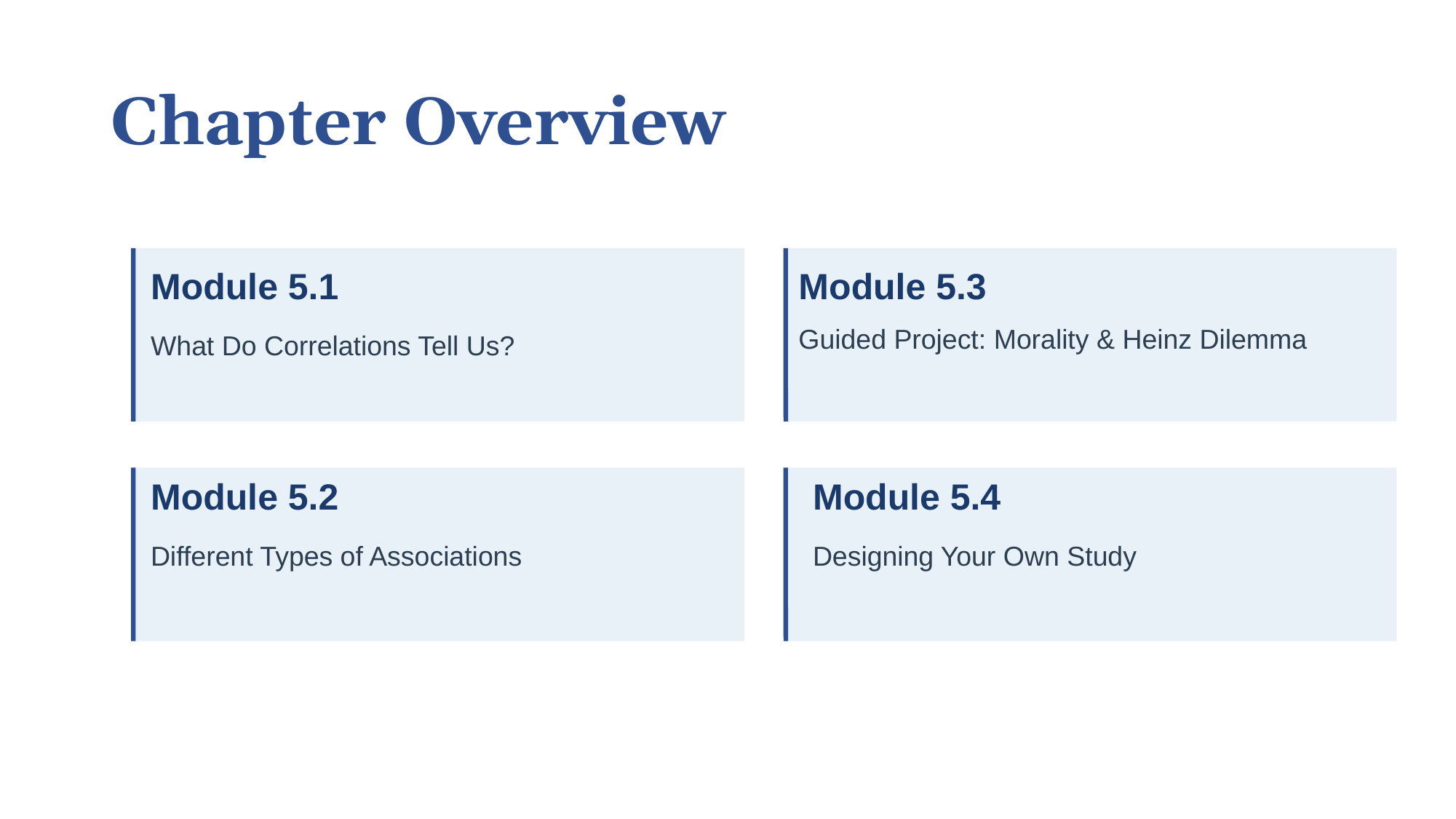

# Chapter Overview

Module 5.1
What Do Correlations Tell Us?

Module 5.3
Guided Project: Morality & Heinz Dilemma

Module 5.2
Module 5.4
Different Types of Associations
Designing Your Own Study